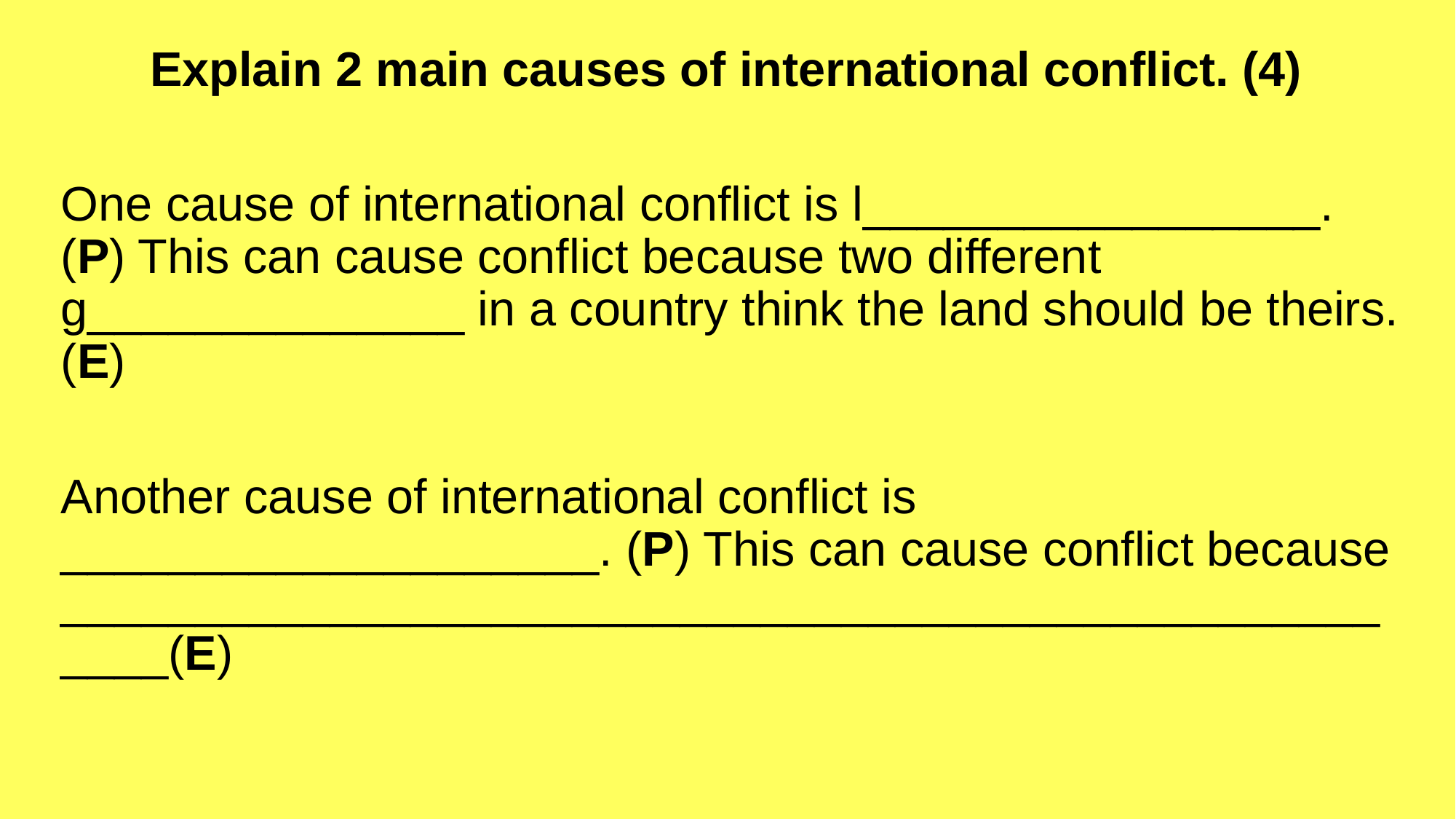

Explain 2 main causes of international conflict. (4)

One cause of international conflict is l_________________. (P) This can cause conflict because two different g______________ in a country think the land should be theirs. (E)

Another cause of international conflict is ____________________. (P) This can cause conflict because _____________________________________________________(E)